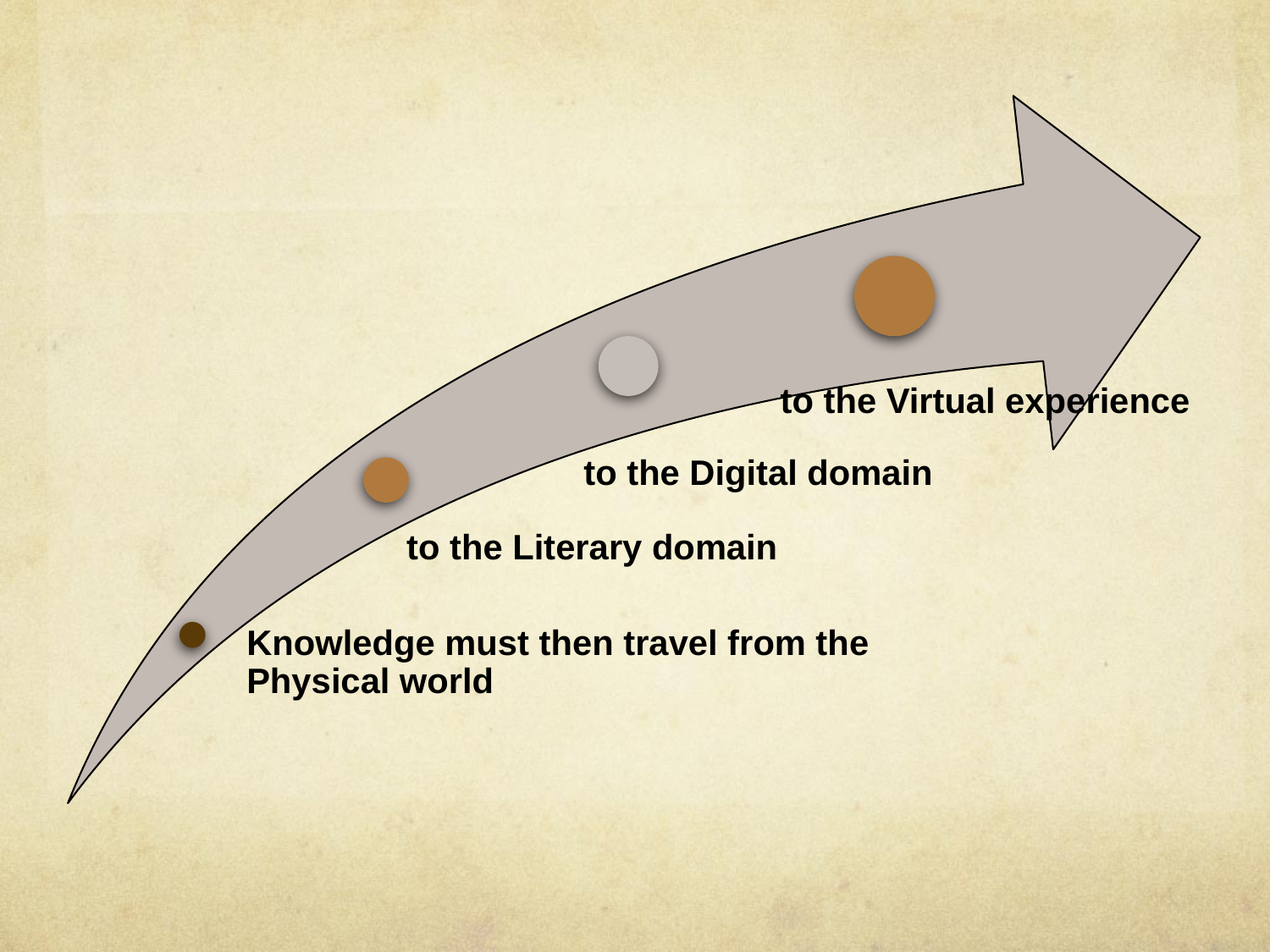

Knowledge must then travel from the Physical world
to the Literary domain
to the Digital domain
to the Virtual experience